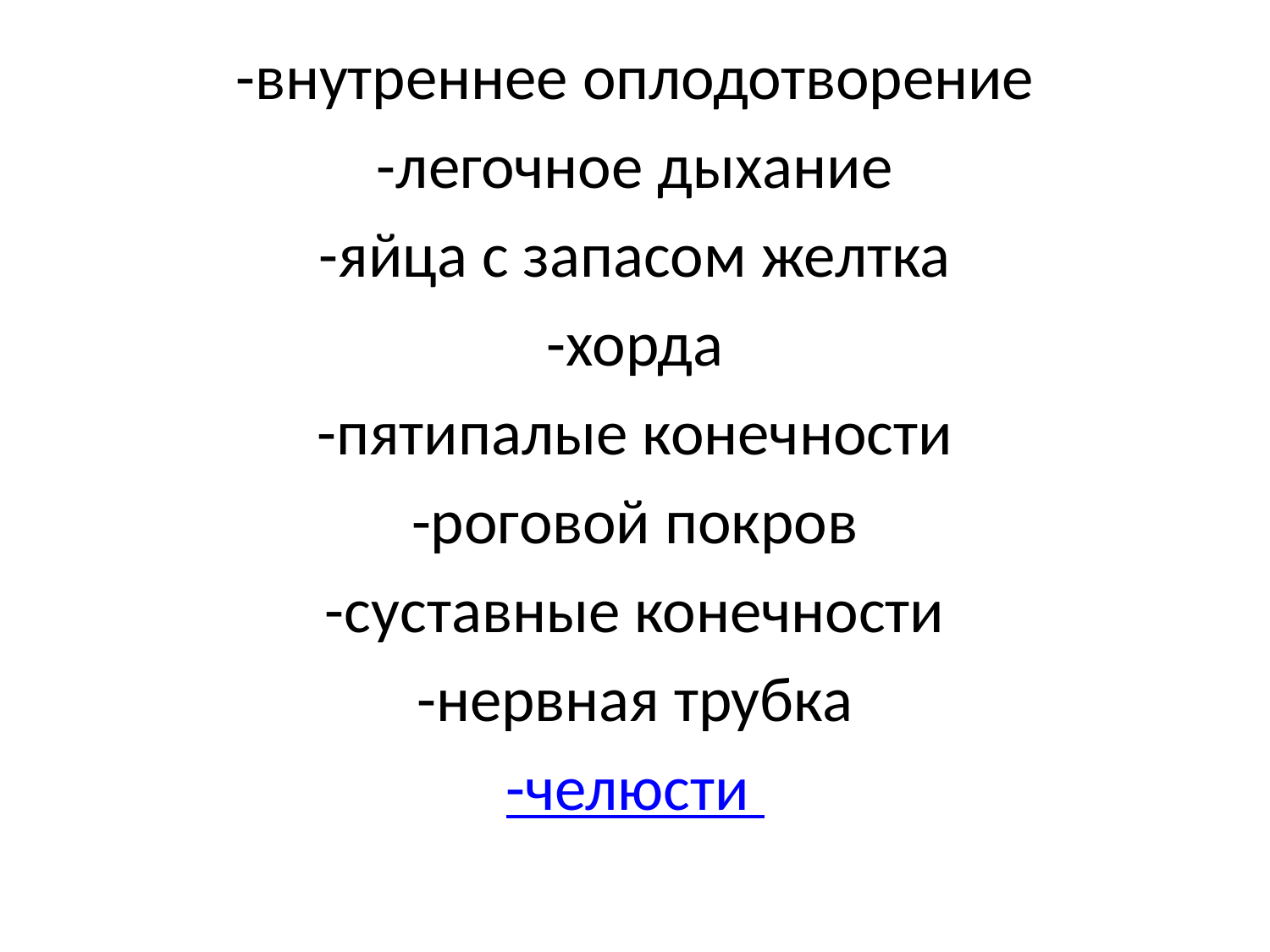

-внутреннее оплодотворение
-легочное дыхание
-яйца с запасом желтка
-хорда
-пятипалые конечности
-роговой покров
-суставные конечности
-нервная трубка
-челюсти